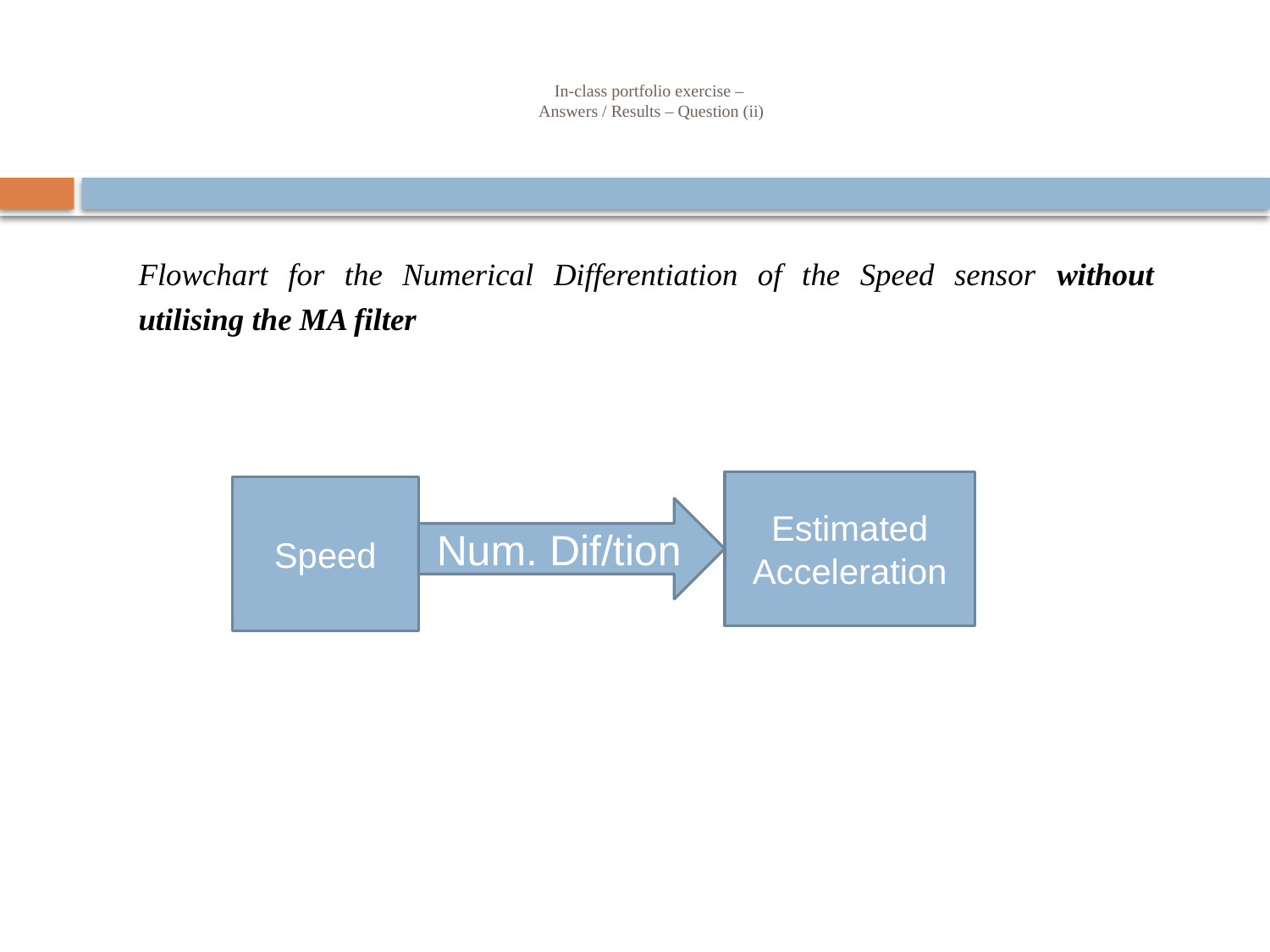

# In-class portfolio exercise – Answers / Results – Question (ii)

Flowchart for the Numerical Differentiation of the Speed sensor without utilising the MA filter

Estimated
Acceleration
Speed
Num. Dif/tion